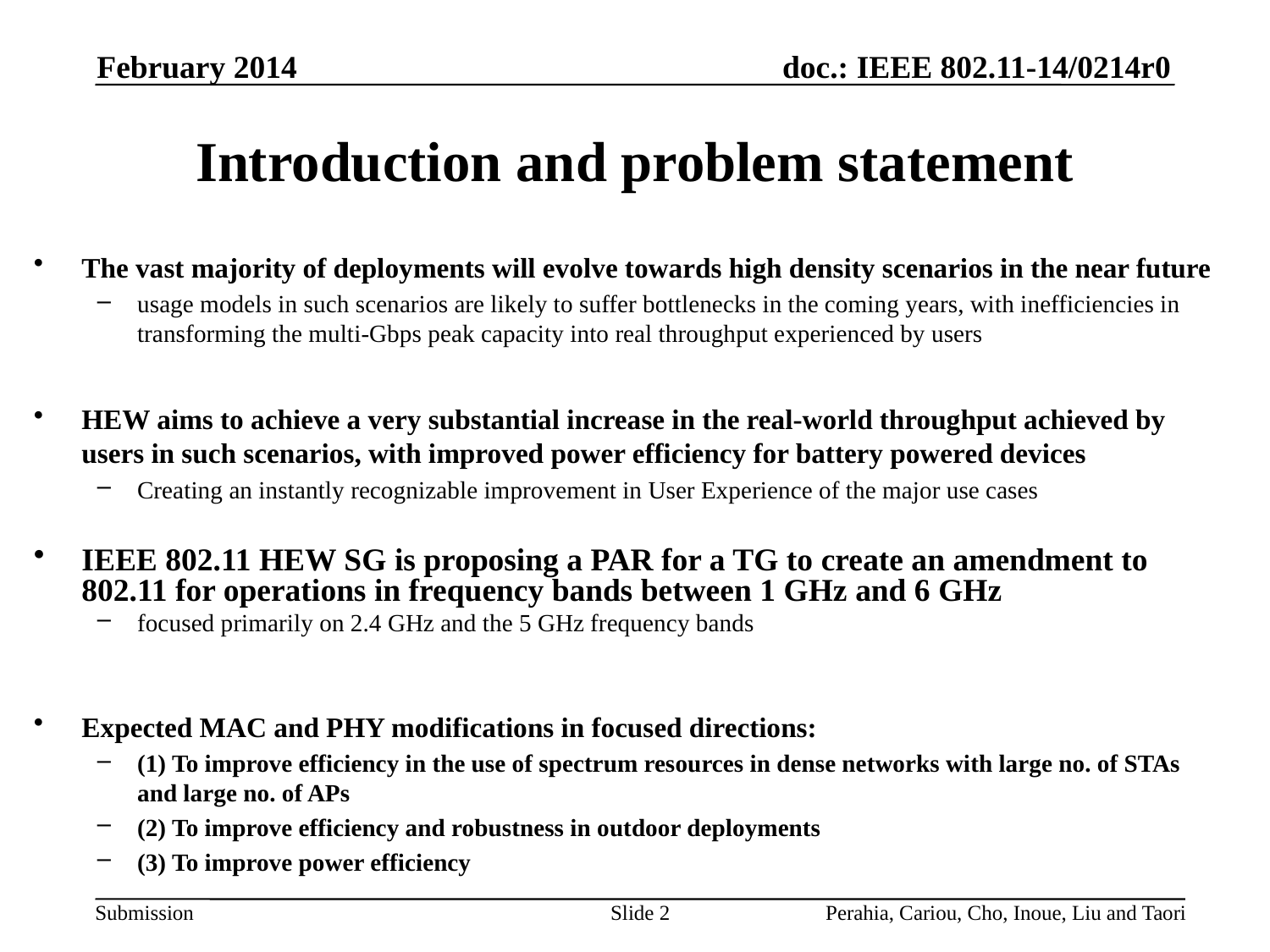

February 2014
# Introduction and problem statement
The vast majority of deployments will evolve towards high density scenarios in the near future
usage models in such scenarios are likely to suffer bottlenecks in the coming years, with inefficiencies in transforming the multi-Gbps peak capacity into real throughput experienced by users

HEW aims to achieve a very substantial increase in the real-world throughput achieved by users in such scenarios, with improved power efficiency for battery powered devices
Creating an instantly recognizable improvement in User Experience of the major use cases

IEEE 802.11 HEW SG is proposing a PAR for a TG to create an amendment to 802.11 for operations in frequency bands between 1 GHz and 6 GHz
focused primarily on 2.4 GHz and the 5 GHz frequency bands

Expected MAC and PHY modifications in focused directions:
(1) To improve efficiency in the use of spectrum resources in dense networks with large no. of STAs and large no. of APs
(2) To improve efficiency and robustness in outdoor deployments
(3) To improve power efficiency

Slide 2
Perahia, Cariou, Cho, Inoue, Liu and Taori